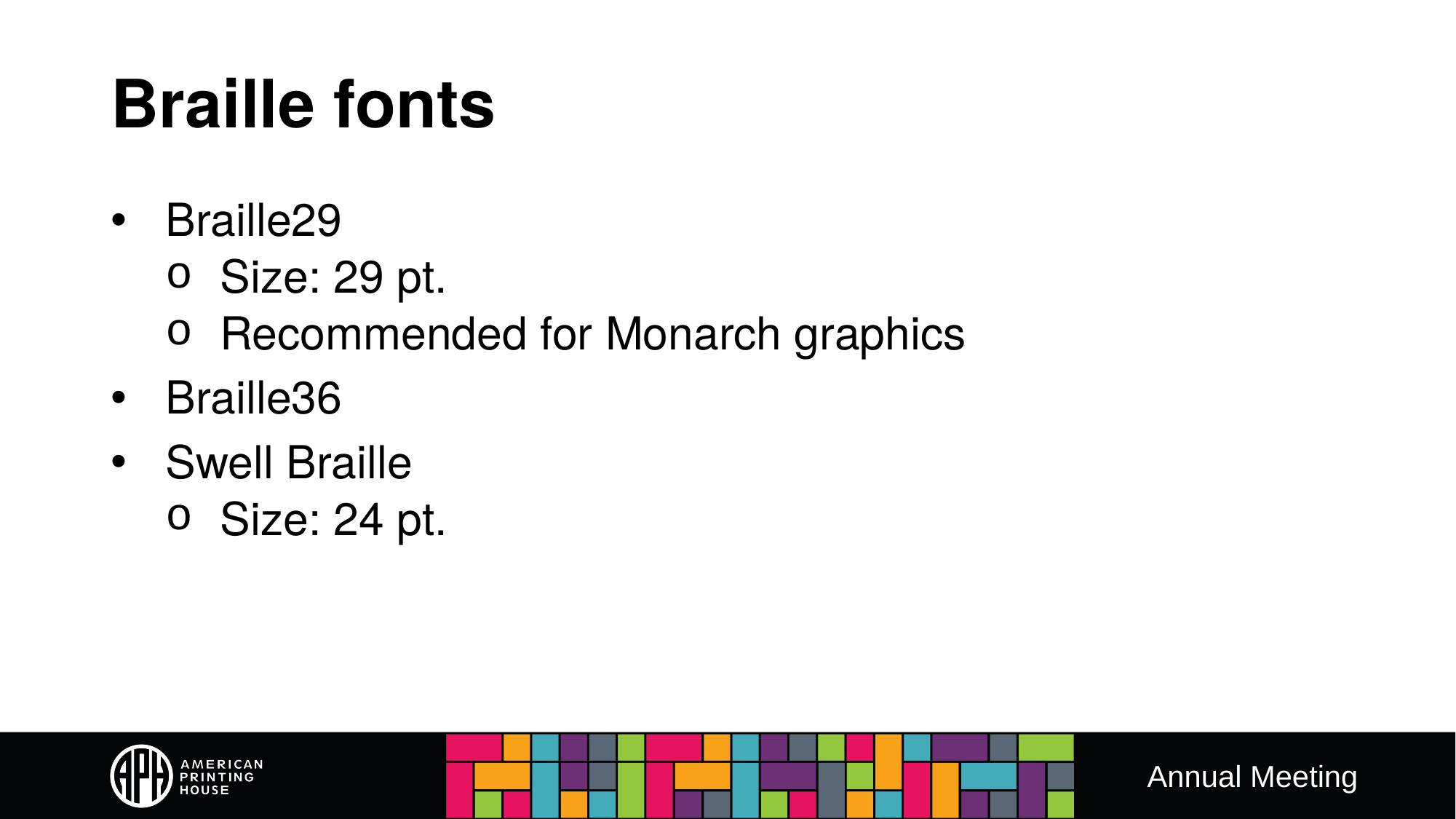

# Braille fonts
Braille29
Size: 29 pt.
Recommended for Monarch graphics
Braille36
Swell Braille
Size: 24 pt.